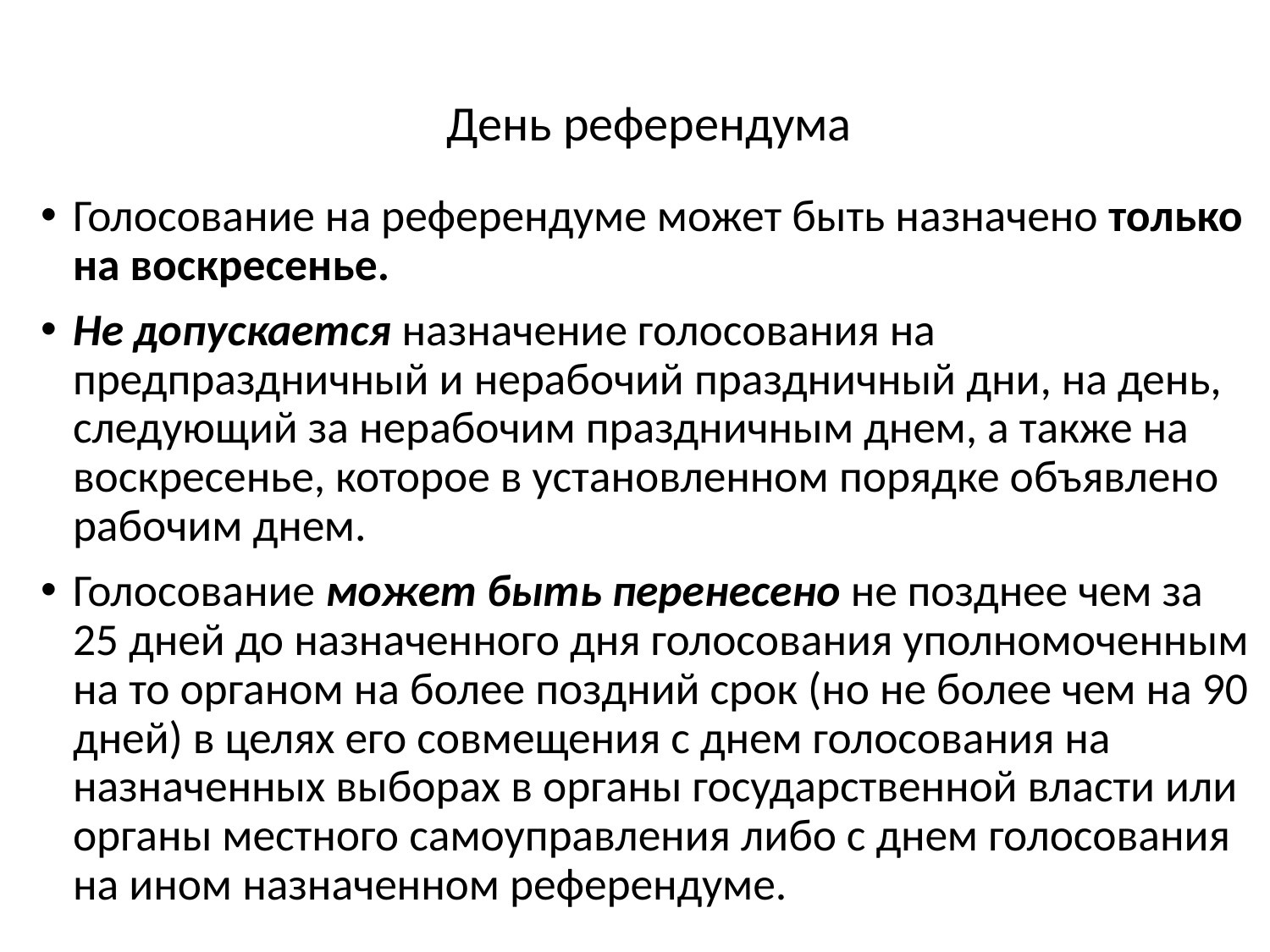

# День референдума
Голосование на референдуме может быть назначено только на воскресенье.
Не допускается назначение голосования на предпраздничный и нерабочий праздничный дни, на день, следующий за нерабочим праздничным днем, а также на воскресенье, которое в установленном порядке объявлено рабочим днем.
Голосование может быть перенесено не позднее чем за 25 дней до назначенного дня голосования уполномоченным на то органом на более поздний срок (но не более чем на 90 дней) в целях его совмещения с днем голосования на назначенных выборах в органы государственной власти или органы местного самоуправления либо с днем голосования на ином назначенном референдуме.